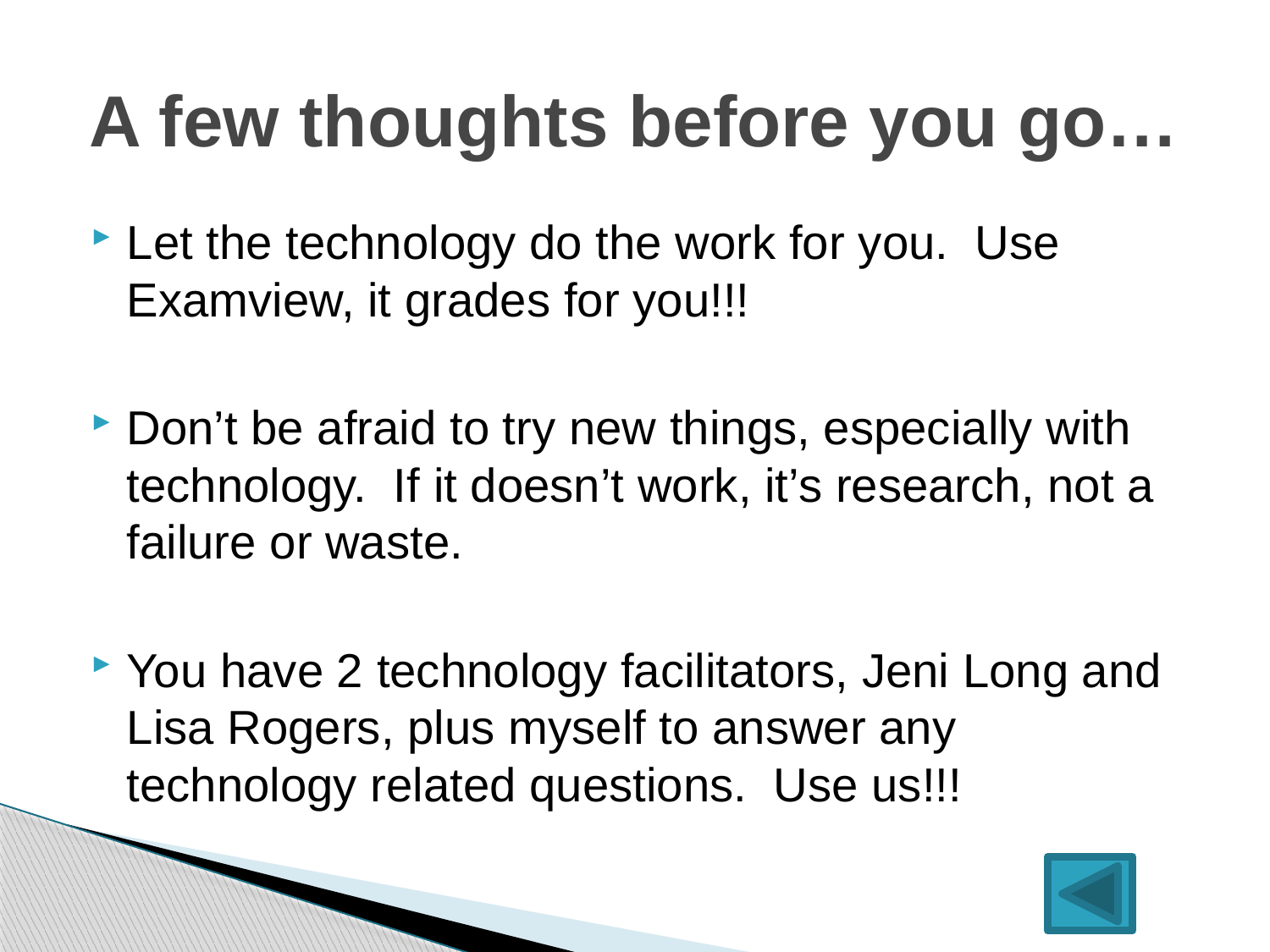

# A few thoughts before you go…
Let the technology do the work for you.  Use Examview, it grades for you!!!

Don’t be afraid to try new things, especially with technology.  If it doesn’t work, it’s research, not a failure or waste.

You have 2 technology facilitators, Jeni Long and Lisa Rogers, plus myself to answer any technology related questions.  Use us!!!